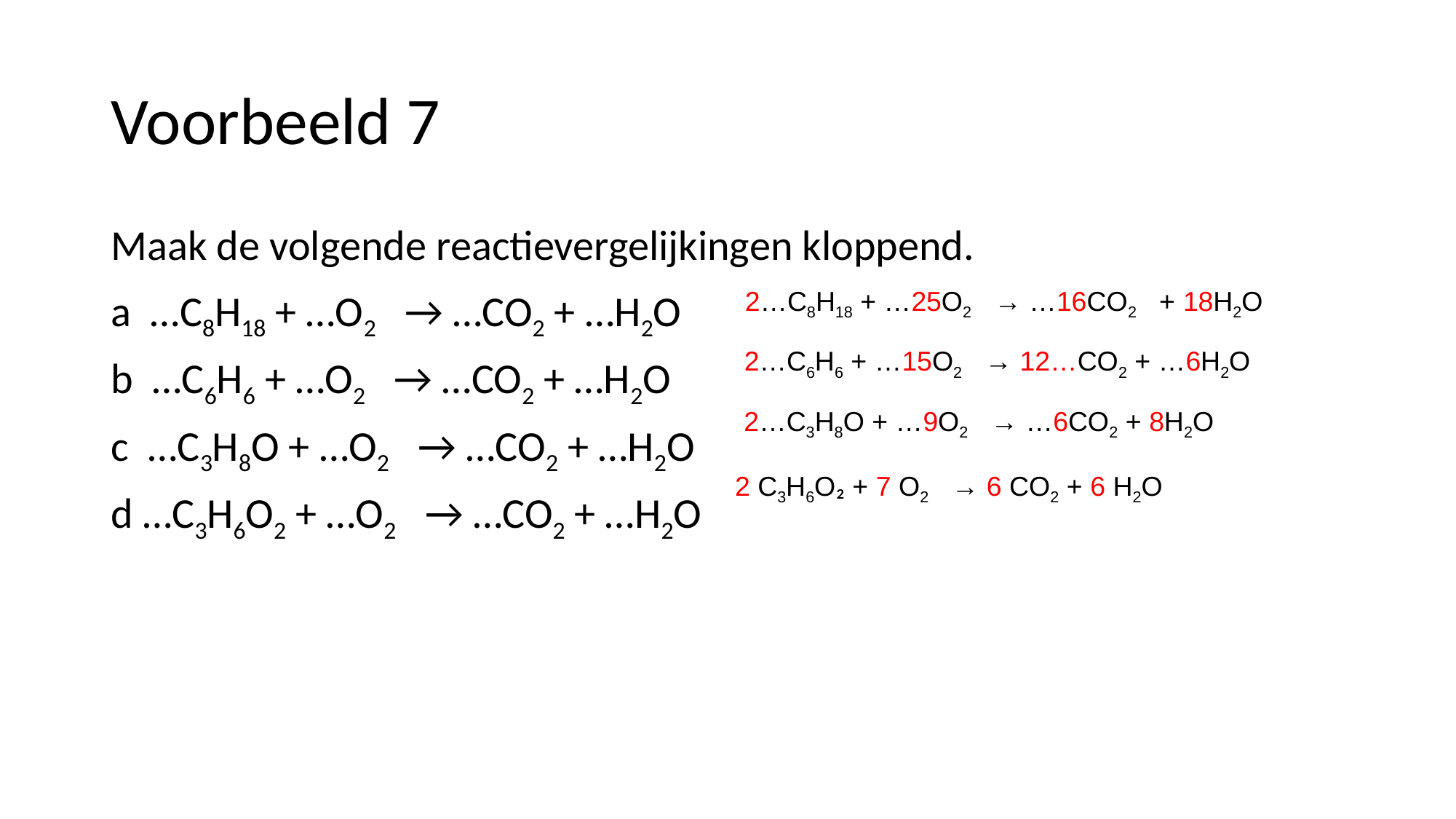

# Voorbeeld 7
Maak de volgende reactievergelijkingen kloppend.
a  …C8H18 + …O2   → …CO2 + …H2O
b  …C6H6 + …O2   → …CO2 + …H2O
c  …C3H8O + …O2   → …CO2 + …H2O
d …C3H6O2 + …O2   → …CO2 + …H2O

2…C8H18 + …25O2   → …16CO2   + 18H2O
2…C6H6 + …15O2   → 12…CO2 + …6H2O
2…C3H8O + …9O2   → …6CO2 + 8H2O
2 C3H6O₂ + 7 O2   → 6 CO2 + 6 H2O